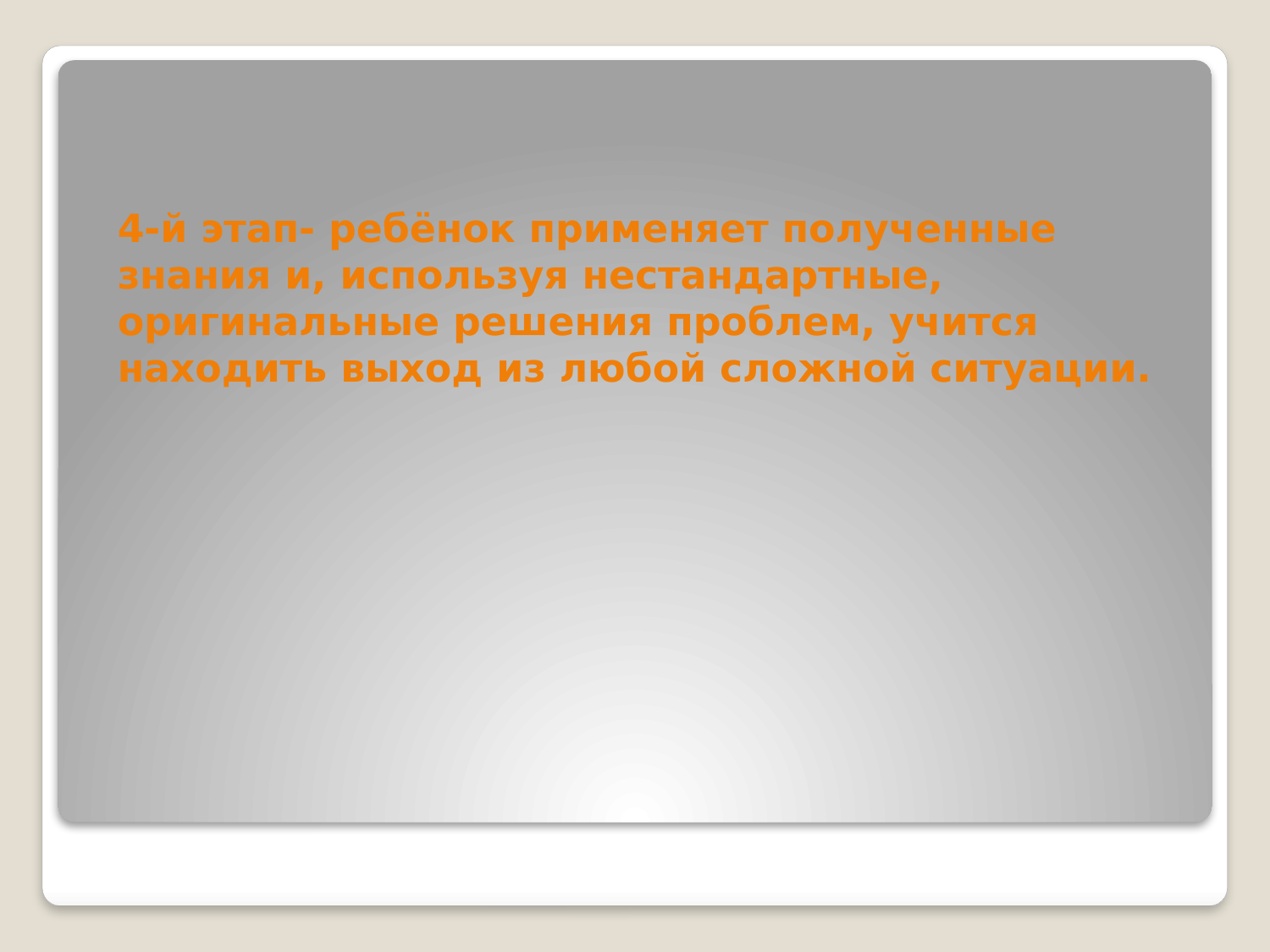

# 4-й этап- ребёнок применяет полученные знания и, используя нестандартные, оригинальные решения проблем, учится находить выход из любой сложной ситуации.